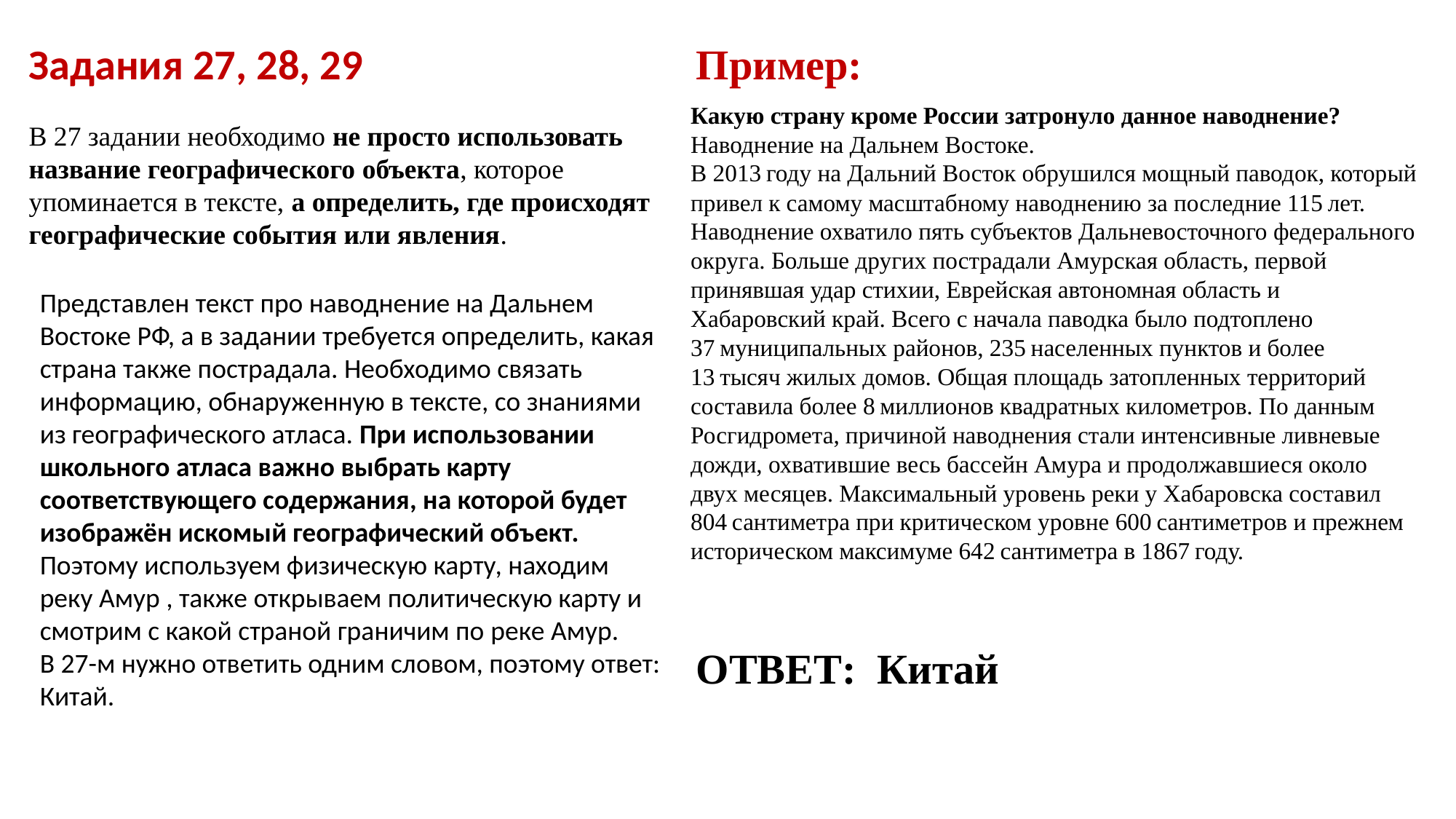

Задания 27, 28, 29
Пример:
Какую страну кроме России затронуло данное наводнение?
Наводнение на Дальнем Востоке.
В 2013 году на Дальний Восток обрушился мощный паводок, который привел к самому масштабному наводнению за последние 115 лет. Наводнение охватило пять субъектов Дальневосточного федерального округа. Больше других пострадали Амурская область, первой принявшая удар стихии, Еврейская автономная область и Хабаровский край. Всего с начала паводка было подтоплено 37 муниципальных районов, 235 населенных пунктов и более 13 тысяч жилых домов. Общая площадь затопленных территорий составила более 8 миллионов квадратных километров. По данным Росгидромета, причиной наводнения стали интенсивные ливневые дожди, охватившие весь бассейн Амура и продолжавшиеся около двух месяцев. Максимальный уровень реки у Хабаровска составил 804 сантиметра при критическом уровне 600 сантиметров и прежнем историческом максимуме 642 сантиметра в 1867 году.
В 27 задании необходимо не просто использовать название географического объекта, которое упоминается в тексте, а определить, где происходят географические события или явления.
Представлен текст про наводнение на Дальнем Востоке РФ, а в задании требуется определить, какая страна также пострадала. Необходимо связать информацию, обнаруженную в тексте, со знаниями из географического атласа. При использовании школьного атласа важно выбрать карту соответствующего содержания, на которой будет изображён искомый географический объект. Поэтому используем физическую карту, находим реку Амур , также открываем политическую карту и смотрим с какой страной граничим по реке Амур.
В 27-м нужно ответить одним словом, поэтому ответ: Китай.

ОТВЕТ:  Китай